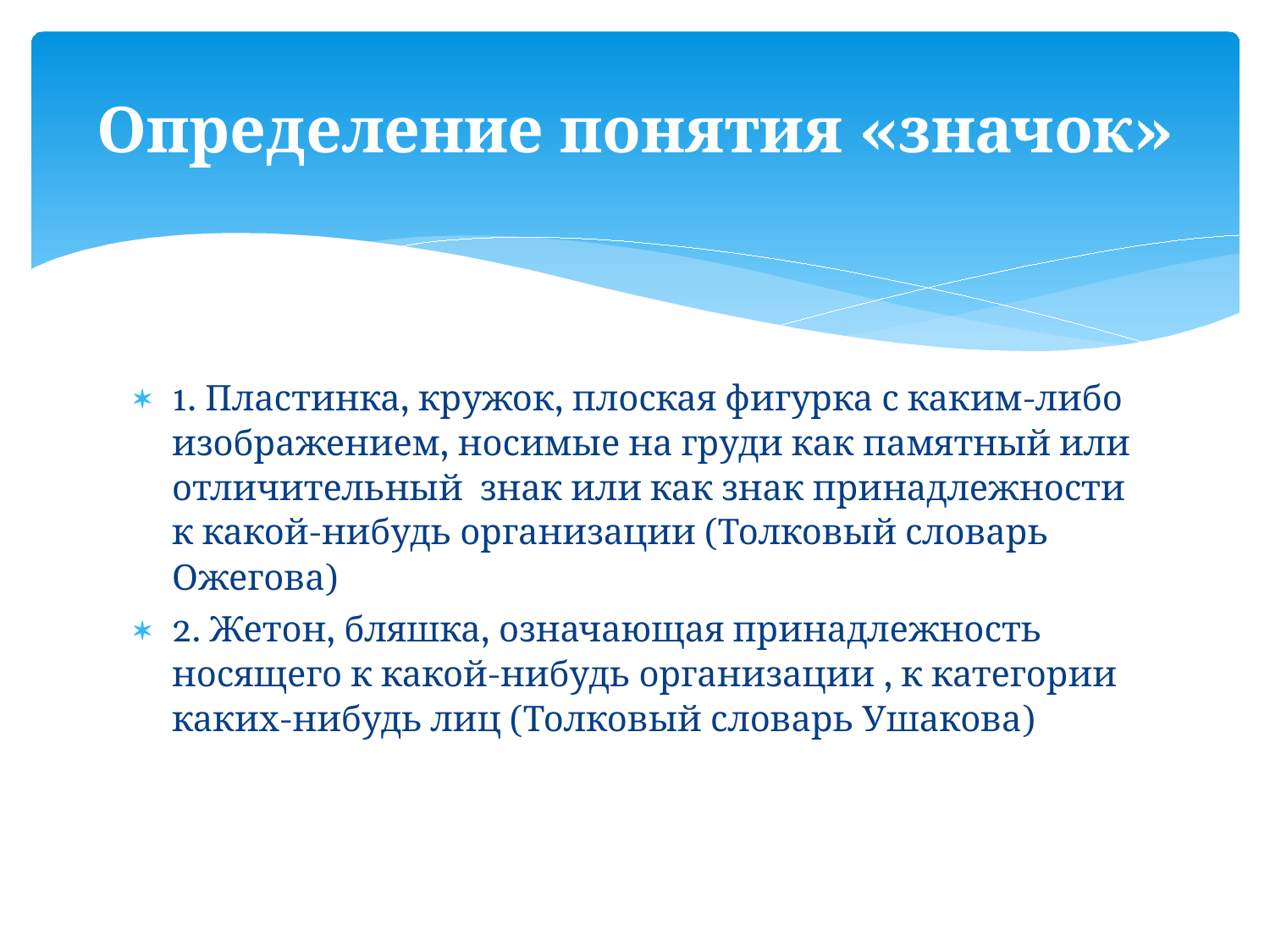

# Определение понятия «значок»
1. Пластинка, кружок, плоская фигурка с каким-либо изображением, носимые на груди как памятный или отличительный  знак или как знак принадлежности к какой-нибудь организации (Толковый словарь Ожегова)
2. Жетон, бляшка, означающая принадлежность носящего к какой-нибудь организации , к категории каких-нибудь лиц (Толковый словарь Ушакова)